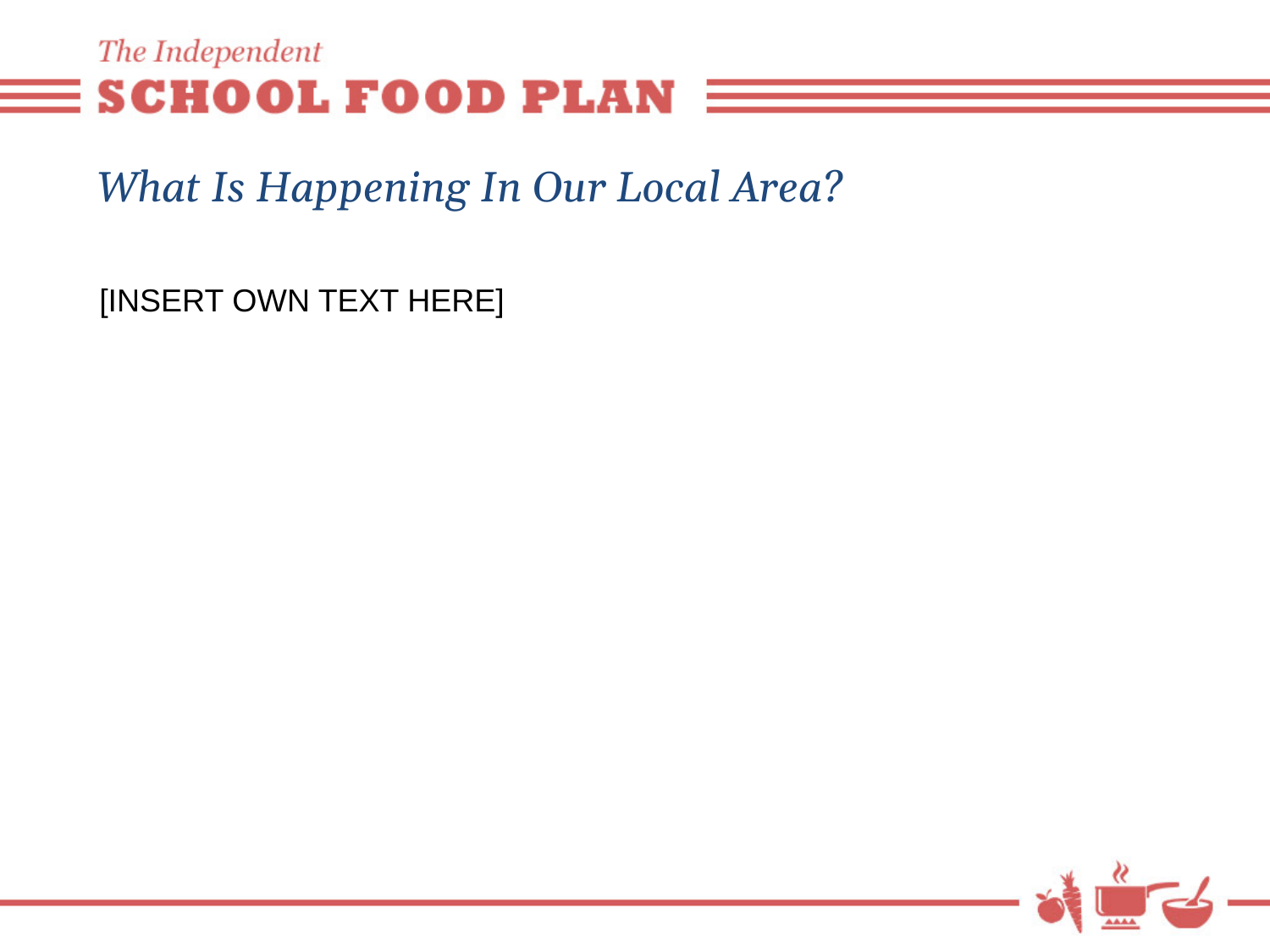

# What Is Happening In Our Local Area?

[INSERT OWN TEXT HERE]